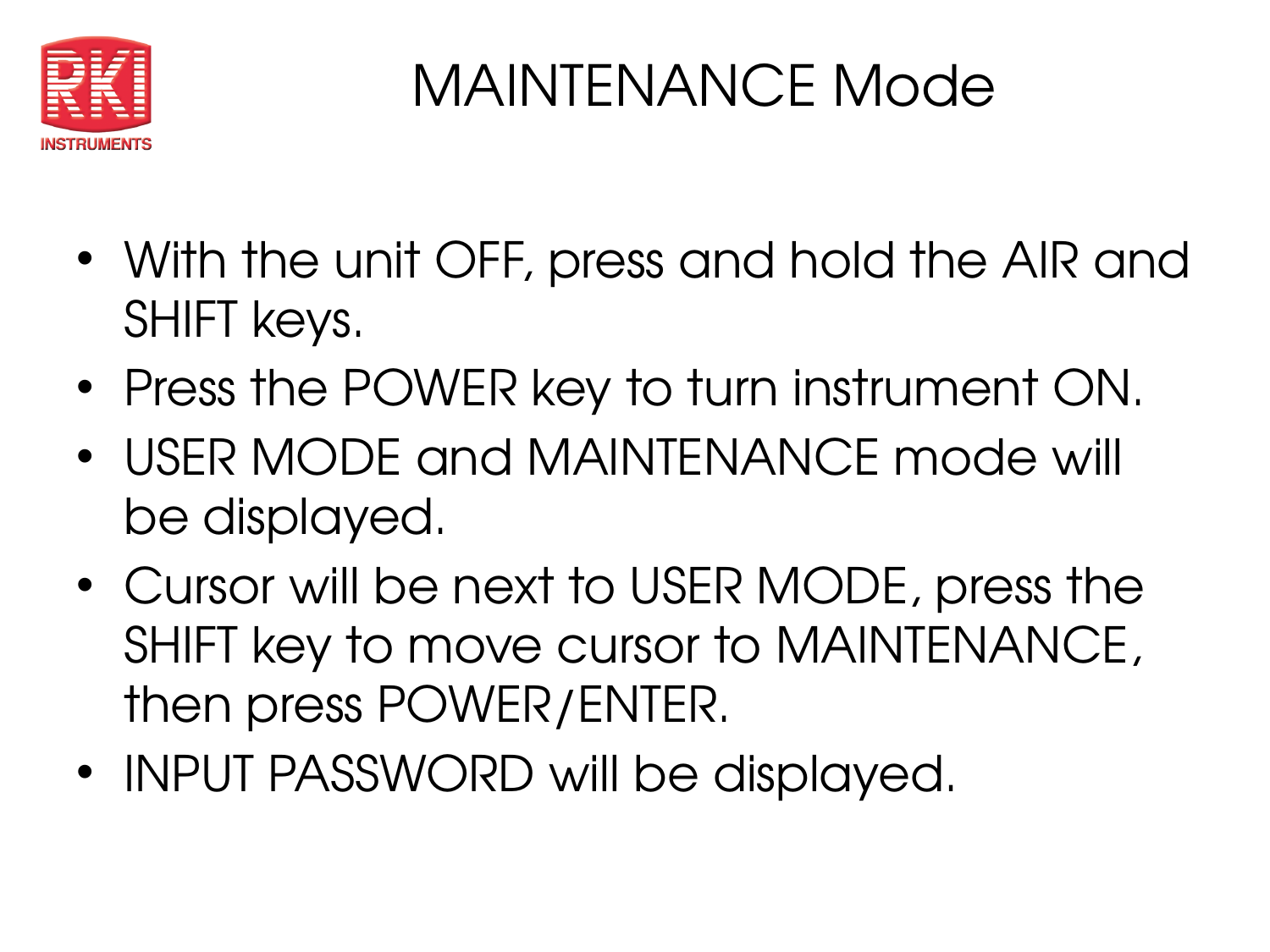

# MAINTENANCE Mode
With the unit OFF, press and hold the AIR and SHIFT keys.
Press the POWER key to turn instrument ON.
USER MODE and MAINTENANCE mode will be displayed.
Cursor will be next to USER MODE, press the SHIFT key to move cursor to MAINTENANCE, then press POWER/ENTER.
INPUT PASSWORD will be displayed.